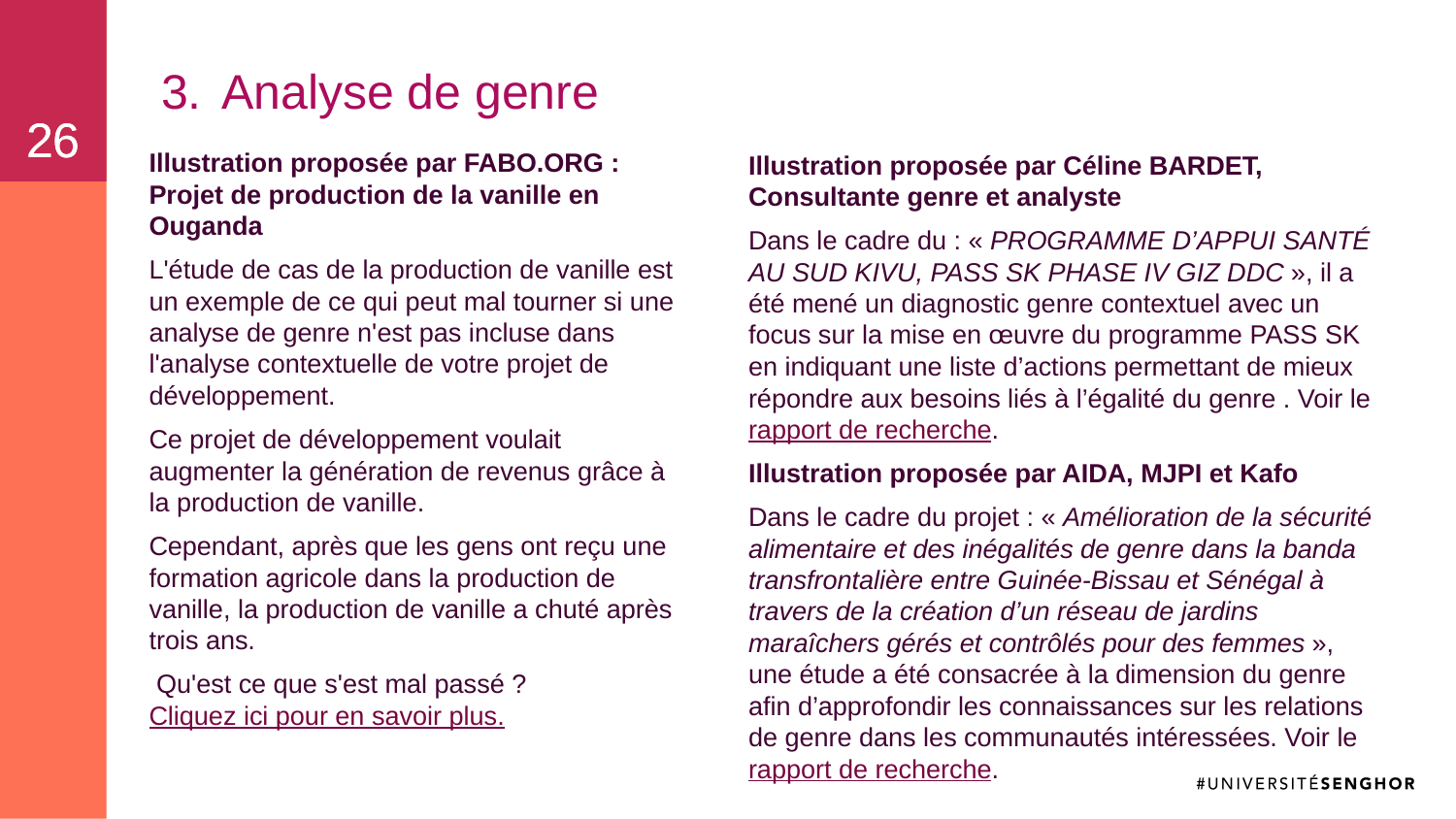

26
26
# Analyse de genre
Illustration proposée par FABO.ORG : Projet de production de la vanille en Ouganda
L'étude de cas de la production de vanille est un exemple de ce qui peut mal tourner si une analyse de genre n'est pas incluse dans l'analyse contextuelle de votre projet de développement.
Ce projet de développement voulait augmenter la génération de revenus grâce à la production de vanille.
Cependant, après que les gens ont reçu une formation agricole dans la production de vanille, la production de vanille a chuté après trois ans.
 Qu'est ce que s'est mal passé ? Cliquez ici pour en savoir plus.

Illustration proposée par Céline BARDET, Consultante genre et analyste
Dans le cadre du : « PROGRAMME D’APPUI SANTÉ AU SUD KIVU, PASS SK PHASE IV GIZ DDC », il a été mené un diagnostic genre contextuel avec un focus sur la mise en œuvre du programme PASS SK en indiquant une liste d’actions permettant de mieux répondre aux besoins liés à l’égalité du genre . Voir le rapport de recherche.
Illustration proposée par AIDA, MJPI et Kafo
Dans le cadre du projet : « Amélioration de la sécurité alimentaire et des inégalités de genre dans la banda transfrontalière entre Guinée-Bissau et Sénégal à travers de la création d’un réseau de jardins maraîchers gérés et contrôlés pour des femmes », une étude a été consacrée à la dimension du genre afin d’approfondir les connaissances sur les relations de genre dans les communautés intéressées. Voir le rapport de recherche.